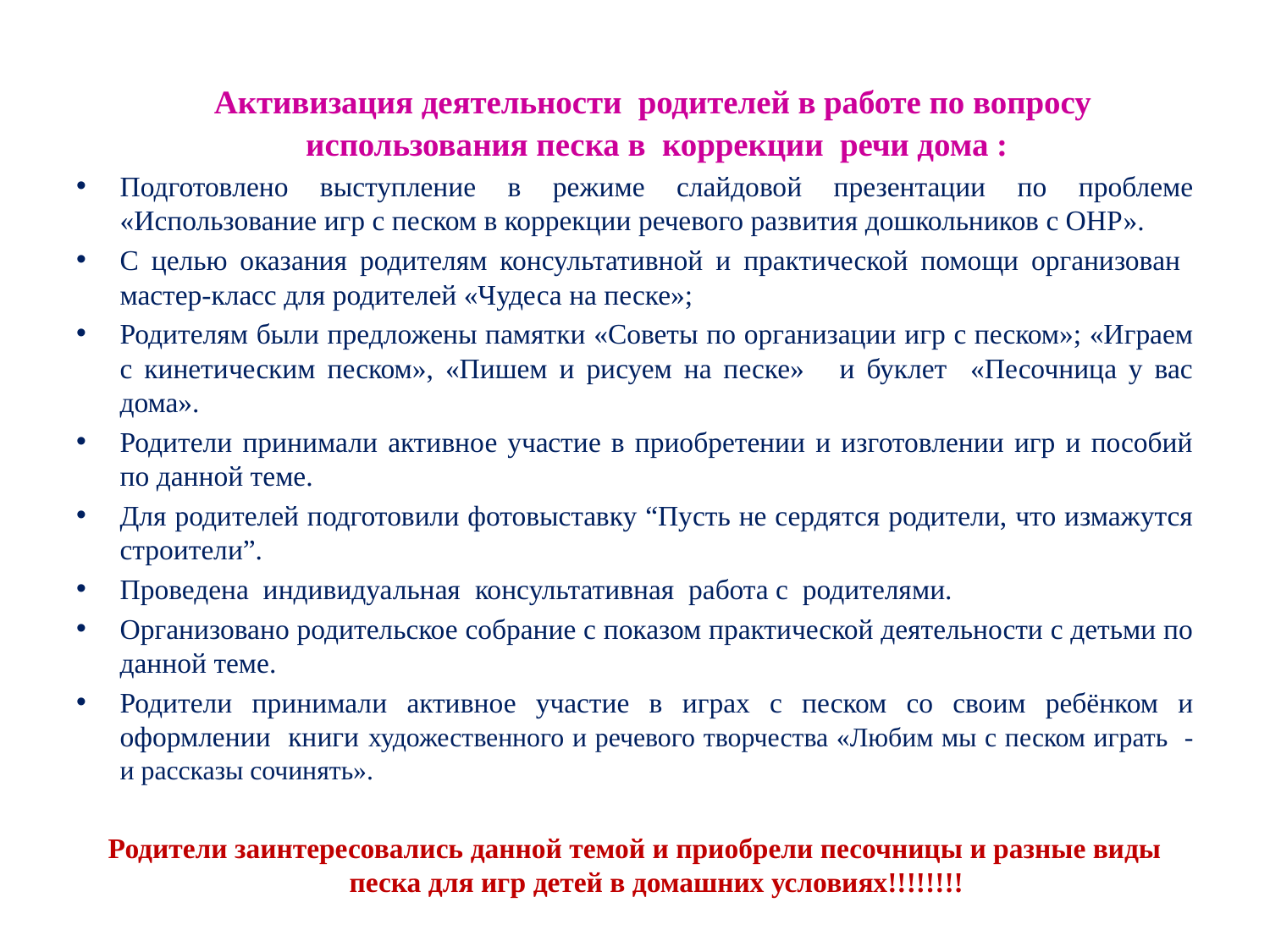

Активизация деятельности  родителей в работе по вопросу  использования песка в  коррекции  речи дома :
Подготовлено выступление в режиме слайдовой презентации по проблеме «Использование игр с песком в коррекции речевого развития дошкольников с ОНР».
С целью оказания родителям консультативной и практической помощи организован  мастер-класс для родителей «Чудеса на песке»;
Родителям были предложены памятки «Советы по организации игр с песком»; «Играем с кинетическим песком», «Пишем и рисуем на песке»   и буклет  «Песочница у вас дома».
Родители принимали активное участие в приобретении и изготовлении игр и пособий по данной теме.
Для родителей подготовили фотовыставку “Пусть не сердятся родители, что измажутся строители”.
Проведена  индивидуальная  консультативная  работа с  родителями.
Организовано родительское собрание с показом практической деятельности с детьми по данной теме.
Родители принимали активное участие в играх с песком со своим ребёнком и оформлении  книги художественного и речевого творчества «Любим мы с песком играть  - и рассказы сочинять».

Родители заинтересовались данной темой и приобрели песочницы и разные виды песка для игр детей в домашних условиях!!!!!!!!